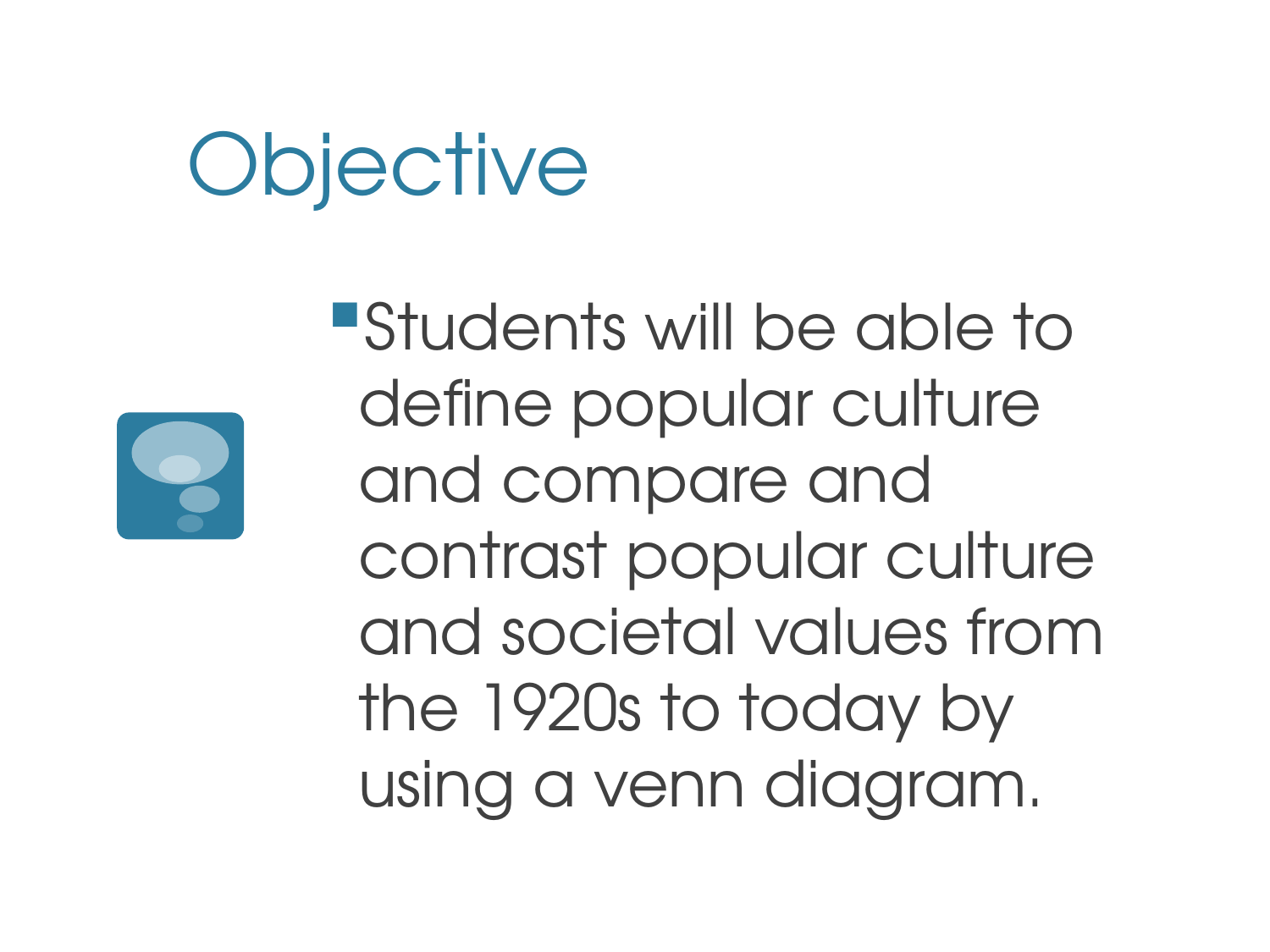

# Objective
Students will be able to define popular culture and compare and contrast popular culture and societal values from the 1920s to today by using a venn diagram.